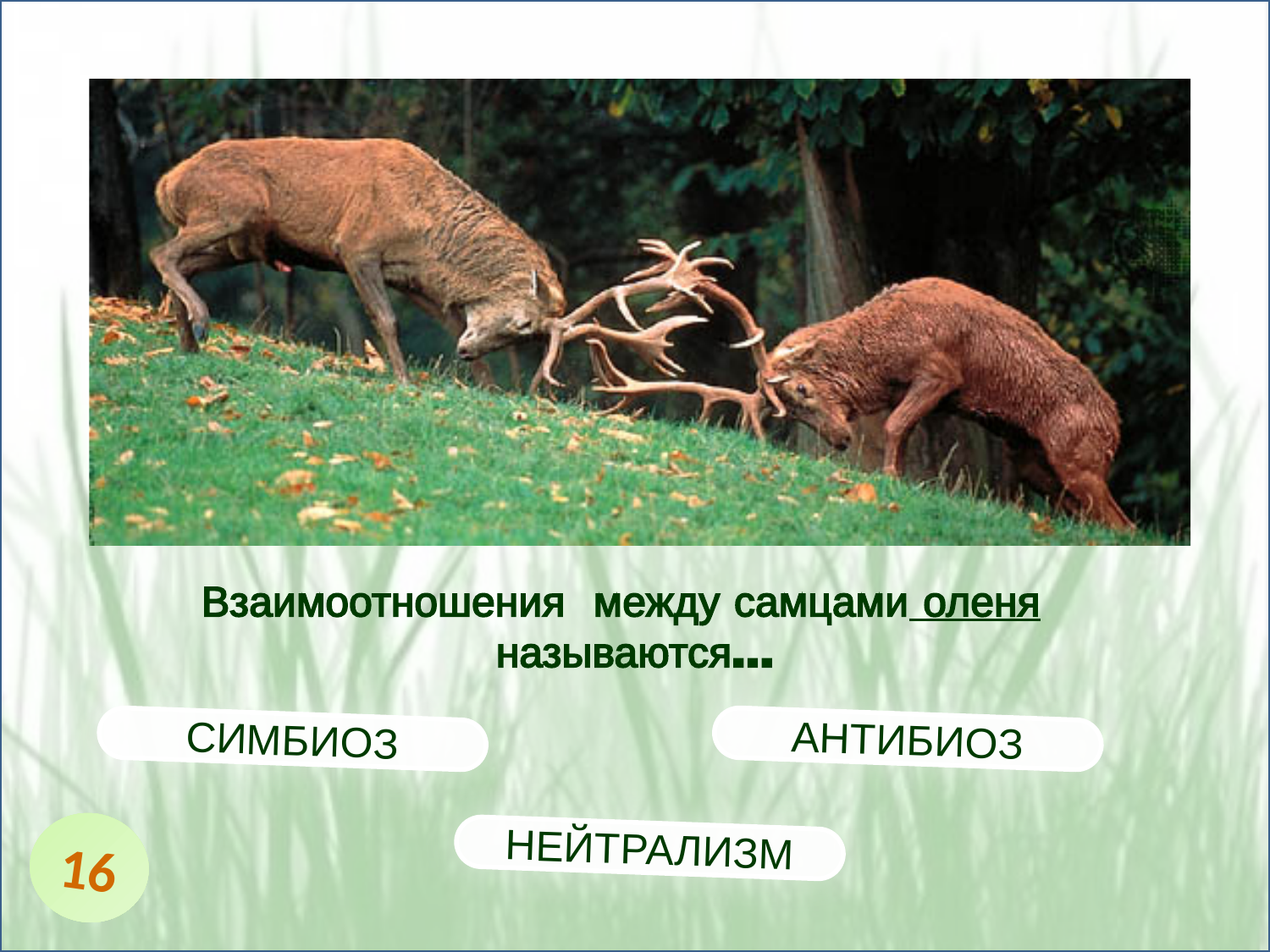

Взаимоотношения  между самцами оленя
называются…
СИМБИОЗ
АНТИБИОЗ
16
НЕЙТРАЛИЗМ